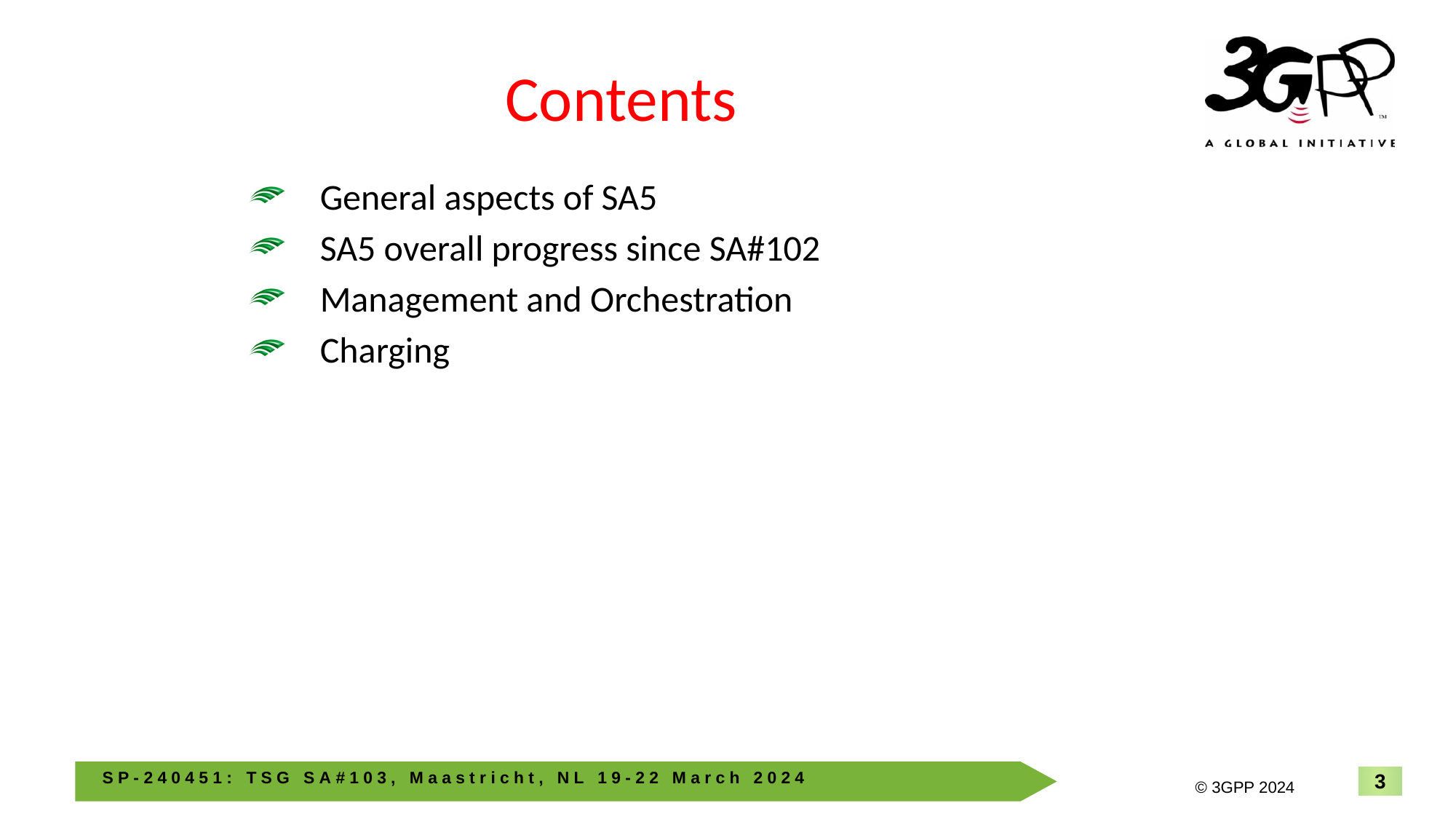

# Contents
General aspects of SA5
SA5 overall progress since SA#102
Management and Orchestration
Charging